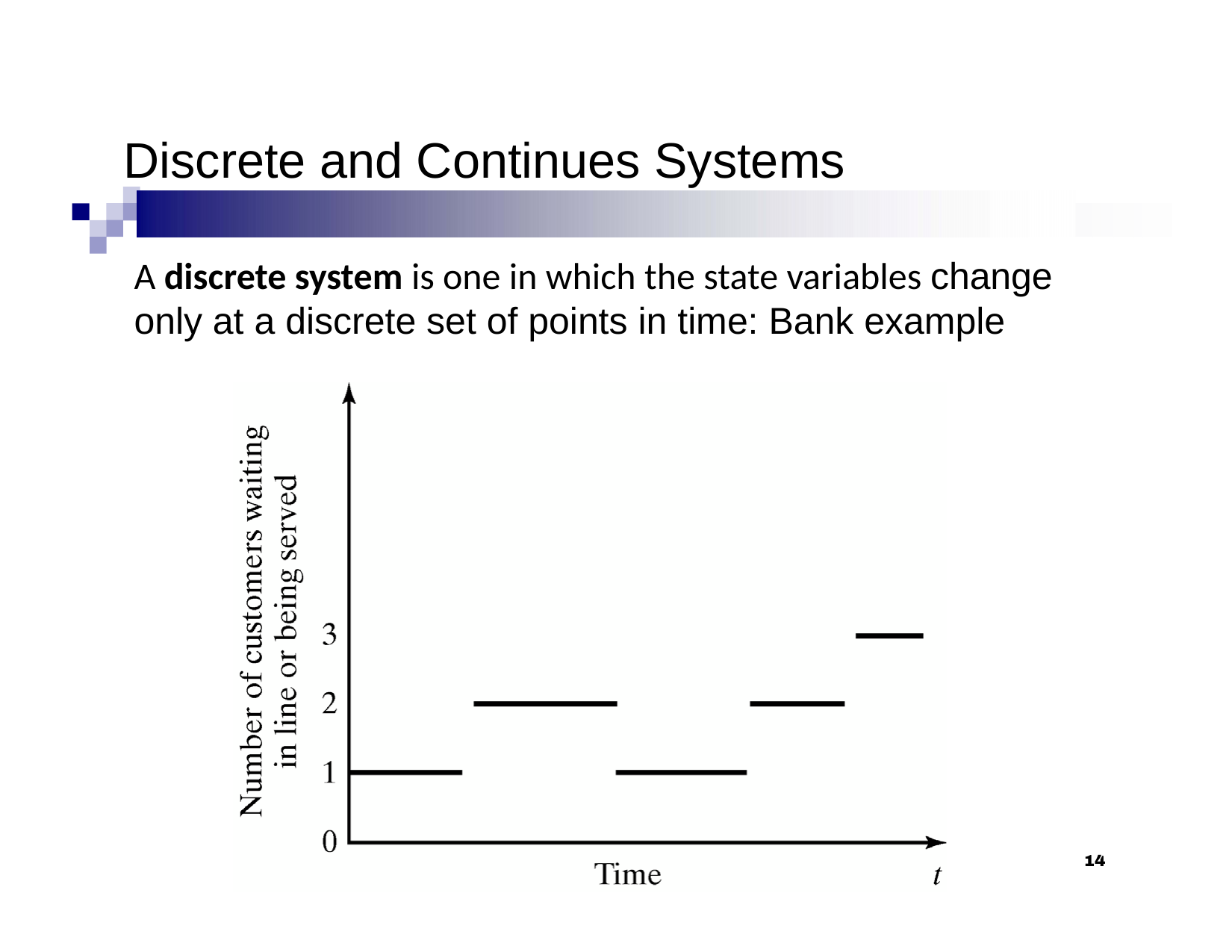

Discrete and Continues Systems

A discrete system is one in which the state variables change only at a discrete set of points in time: Bank example

14